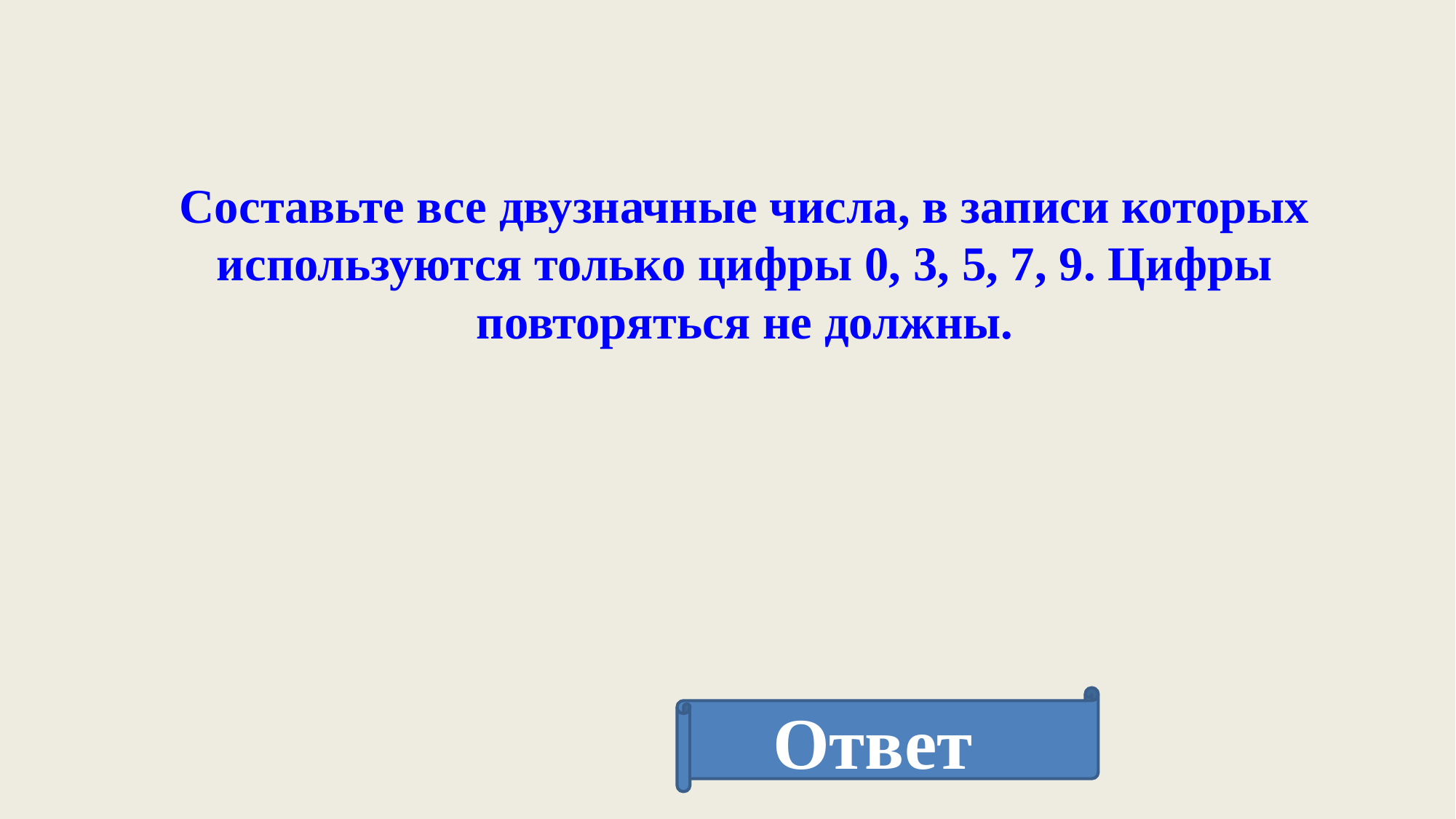

Составьте все двузначные числа, в записи которых используются только цифры 0, 3, 5, 7, 9. Цифры повторяться не должны.
Ответ